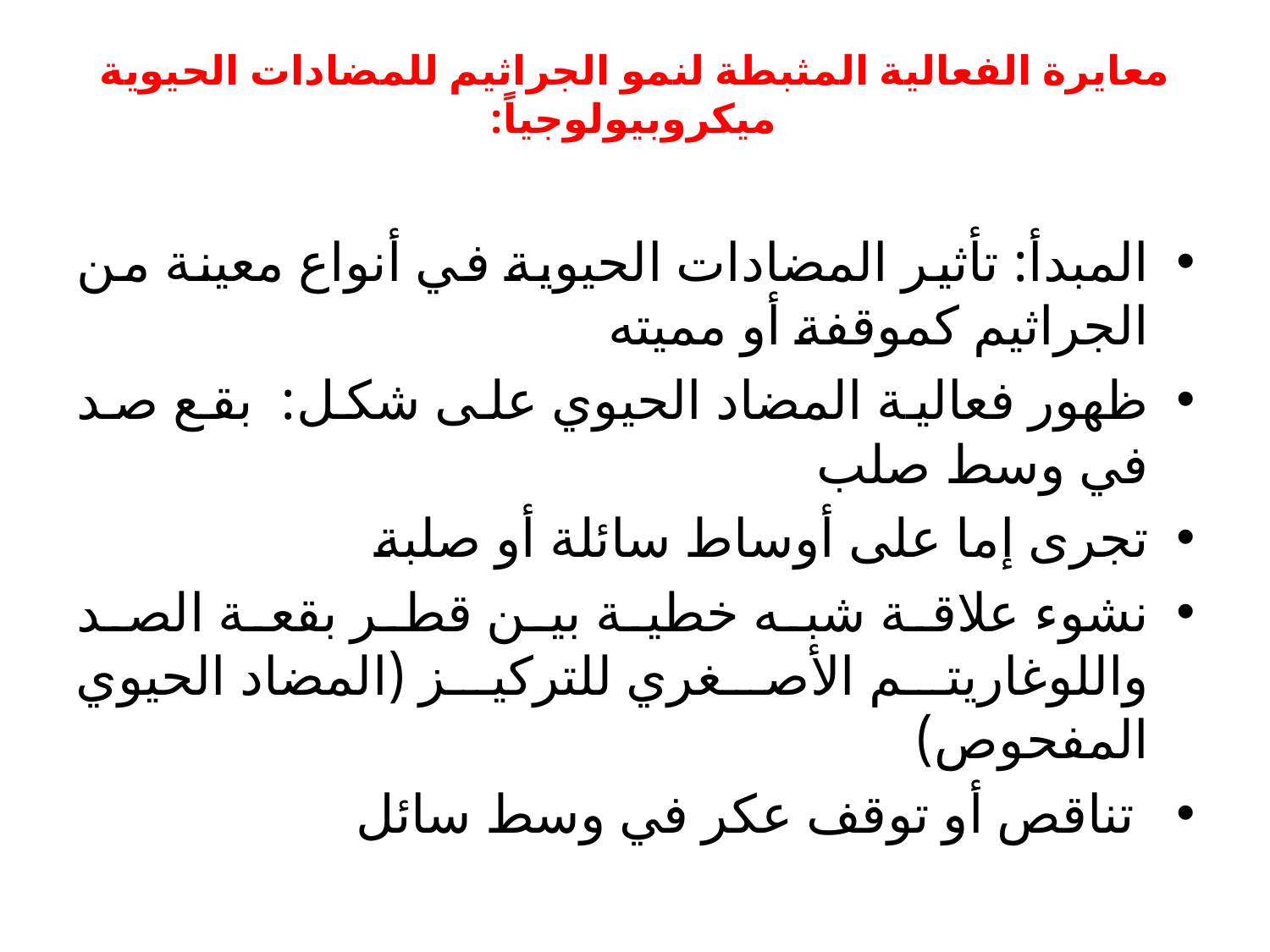

# معايرة الفعالية المثبطة لنمو الجراثيم للمضادات الحيوية ميكروبيولوجياً:
المبدأ: تأثير المضادات الحيوية في أنواع معينة من الجراثيم كموقفة أو مميته
ظهور فعالية المضاد الحيوي على شكل:  بقع صد في وسط صلب
تجرى إما على أوساط سائلة أو صلبة
نشوء علاقة شبه خطية بين قطر بقعة الصد واللوغاريتم الأصغري للتركيز (المضاد الحيوي المفحوص)
 تناقص أو توقف عكر في وسط سائل